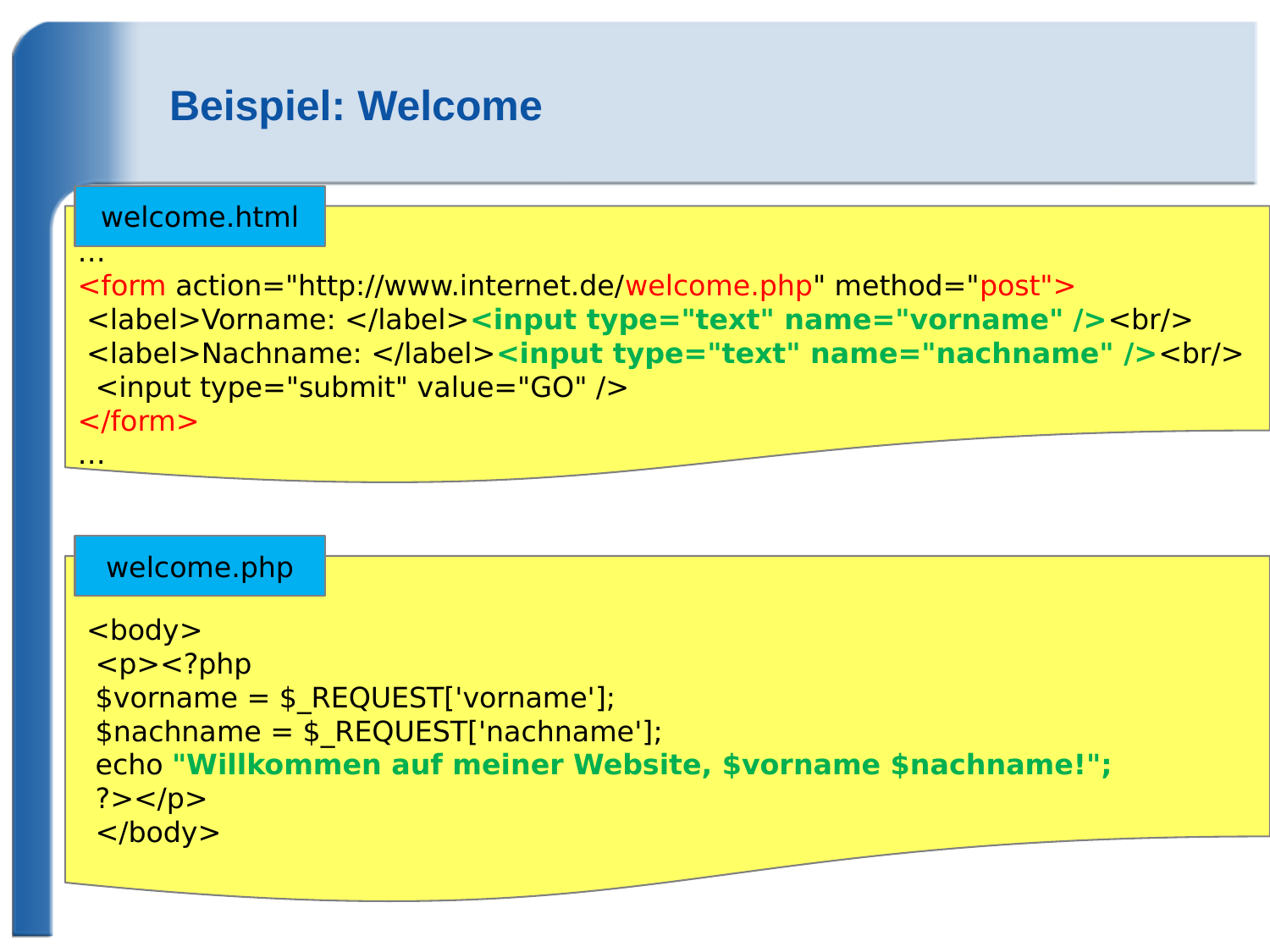

# Beispiel: Welcome
welcome.html

…
<form action="http://www.internet.de/welcome.php" method="post">
 <label>Vorname: </label><input type="text" name="vorname" /><br/>
 <label>Nachname: </label><input type="text" name="nachname" /><br/>
  <input type="submit" value="GO" />
</form>
…
welcome.php

 <body>
  <p><?php
  $vorname = $_REQUEST['vorname'];
  $nachname = $_REQUEST['nachname'];
  echo "Willkommen auf meiner Website, $vorname $nachname!";
  ?></p>
  </body>